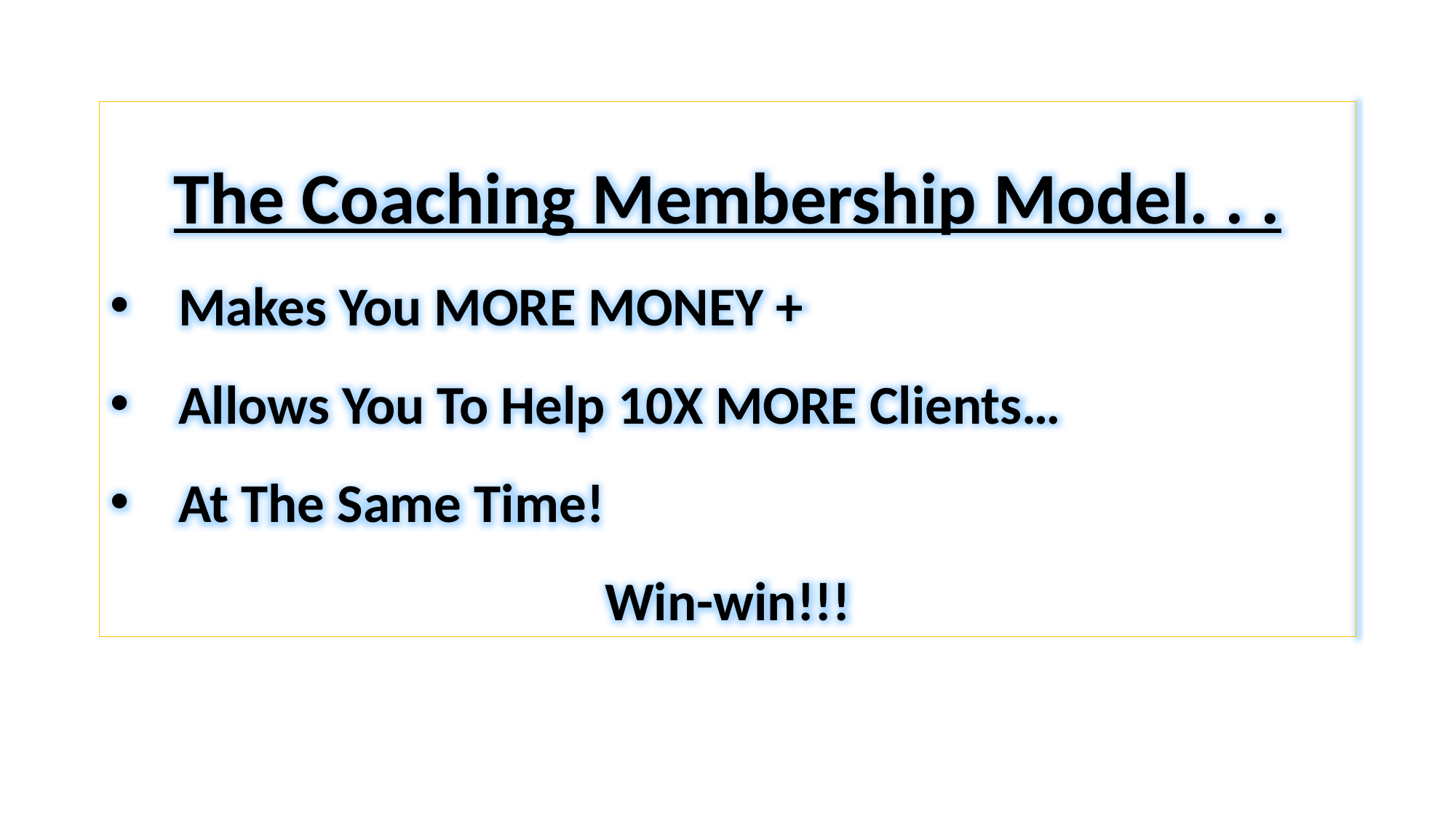

The Coaching Membership Model. . .
Makes You MORE MONEY +
Allows You To Help 10X MORE Clients…
At The Same Time!
Win-win!!!